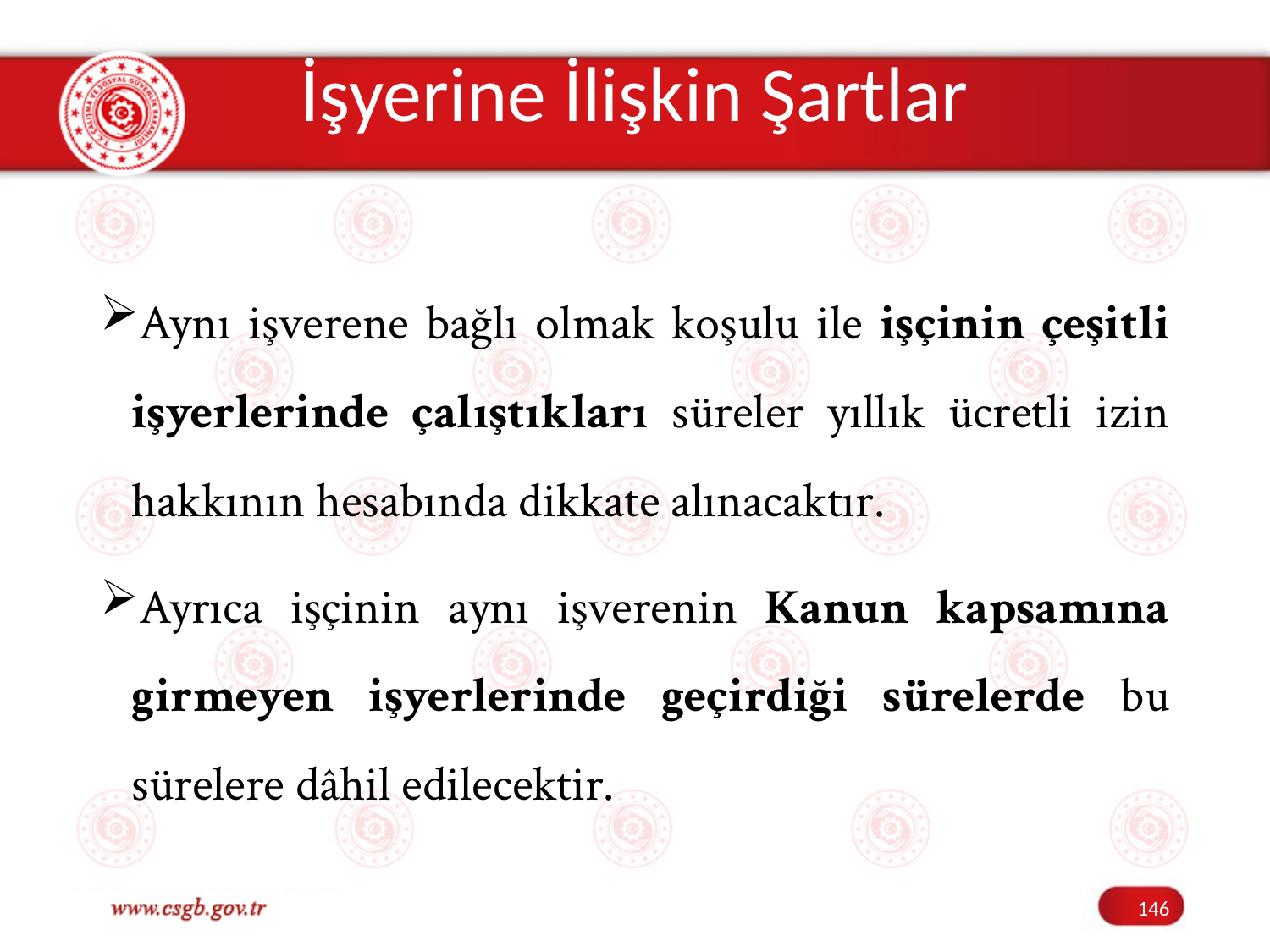

# İşyerine İlişkin Şartlar
Aynı işverene bağlı olmak koşulu ile işçinin çeşitli işyerlerinde çalıştıkları süreler yıllık ücretli izin hakkının hesabında dikkate alınacaktır.
Ayrıca işçinin aynı işverenin Kanun kapsamına girmeyen işyerlerinde geçirdiği sürelerde bu sürelere dâhil edilecektir.

146